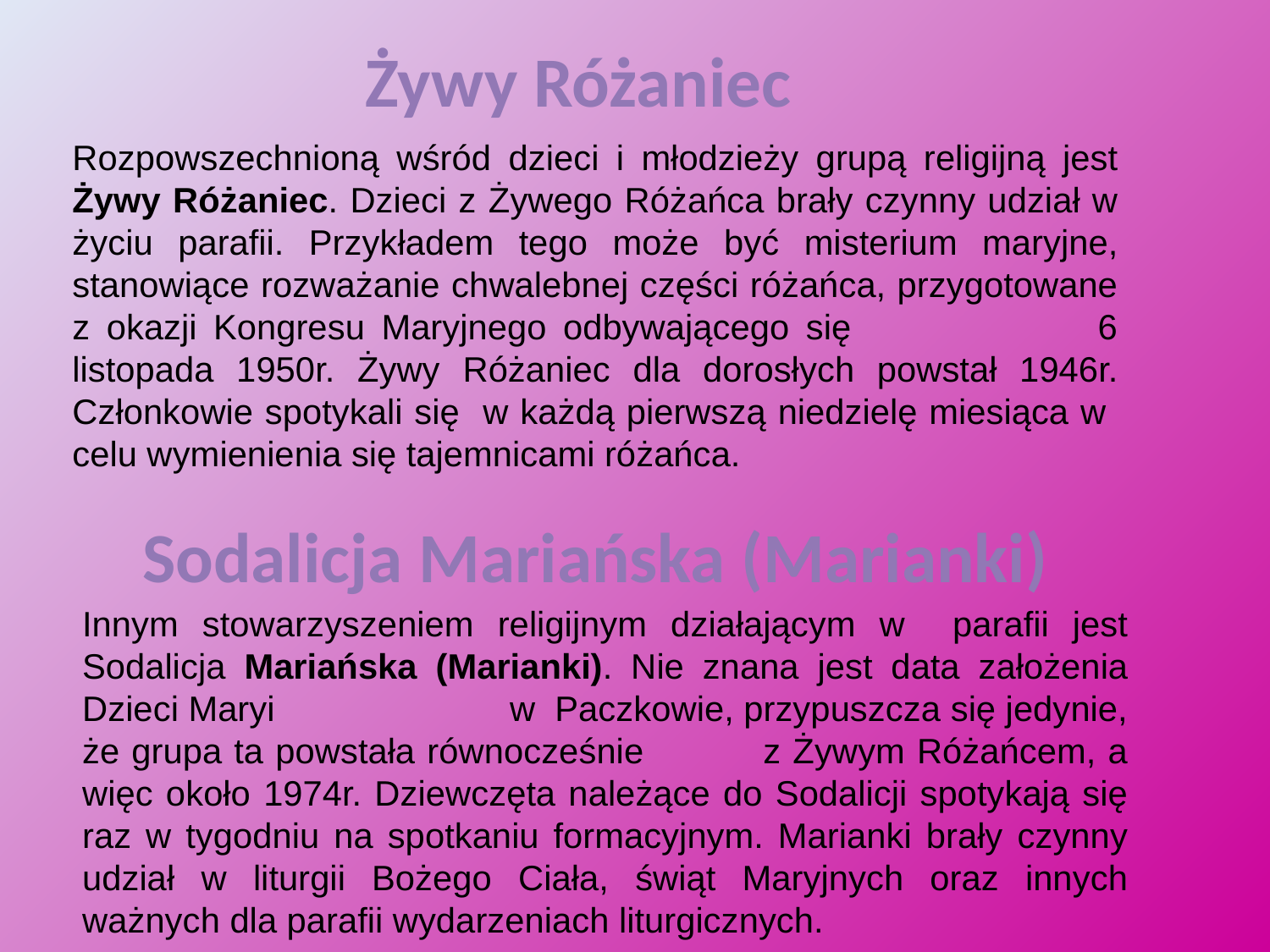

Żywy Różaniec
Rozpowszechnioną wśród dzieci i młodzieży grupą religijną jest Żywy Różaniec. Dzieci z Żywego Różańca brały czynny udział w życiu parafii. Przykładem tego może być misterium maryjne, stanowiące rozważanie chwalebnej części różańca, przygotowane z okazji Kongresu Maryjnego odbywającego się               6 listopada 1950r. Żywy Różaniec dla dorosłych powstał 1946r. Członkowie spotykali się  w każdą pierwszą niedzielę miesiąca w  celu wymienienia się tajemnicami różańca.
Sodalicja Mariańska (Marianki)
Innym stowarzyszeniem religijnym działającym w  parafii jest Sodalicja Mariańska (Marianki). Nie znana jest data założenia Dzieci Maryi                        w  Paczkowie, przypuszcza się jedynie, że grupa ta powstała równocześnie          z Żywym Różańcem, a więc około 1974r. Dziewczęta należące do Sodalicji spotykają się raz w tygodniu na spotkaniu formacyjnym. Marianki brały czynny udział w liturgii Bożego Ciała, świąt Maryjnych oraz innych ważnych dla parafii wydarzeniach liturgicznych.